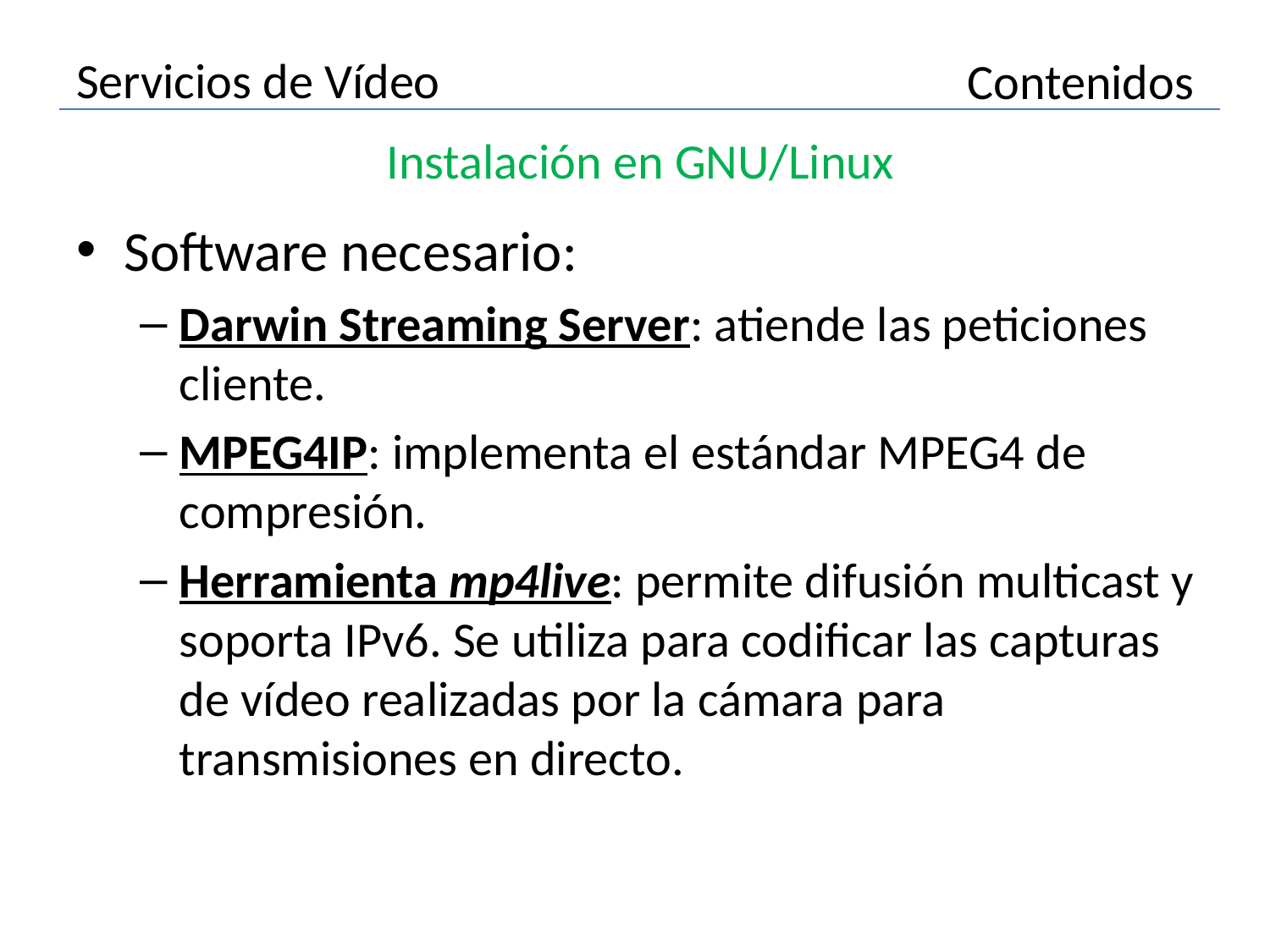

# Servicios de Vídeo
Contenidos
Instalación en GNU/Linux
Software necesario:
Darwin Streaming Server: atiende las peticiones cliente.
MPEG4IP: implementa el estándar MPEG4 de compresión.
Herramienta mp4live: permite difusión multicast y soporta IPv6. Se utiliza para codificar las capturas de vídeo realizadas por la cámara para transmisiones en directo.